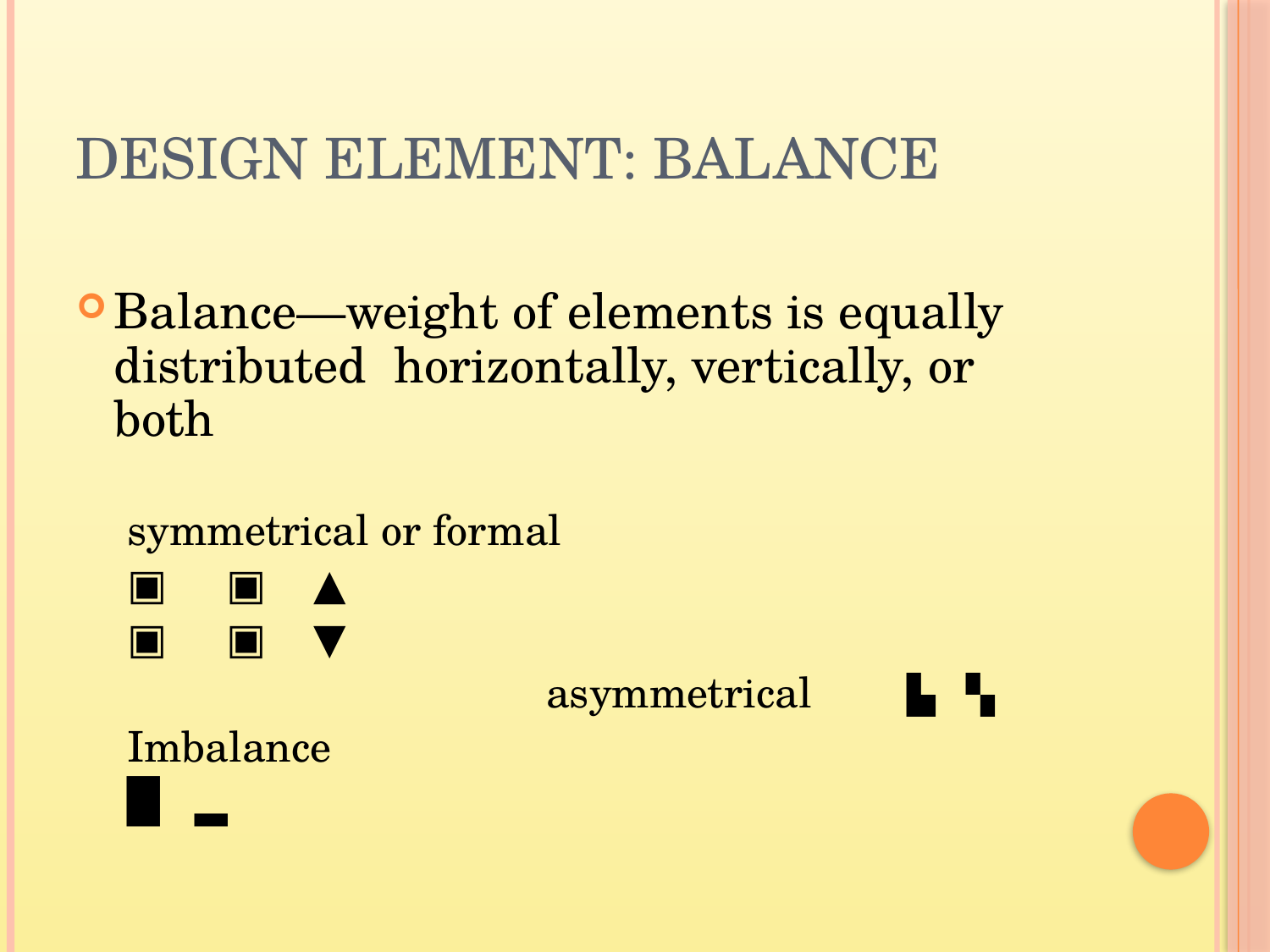

# Design Element: Balance
Balance—weight of elements is equally distributed  horizontally, vertically, or both

symmetrical or formal
▣     ▣    ▲
▣     ▣    ▼
				asymmetrical        ▙   ▚
Imbalance
█   ▂